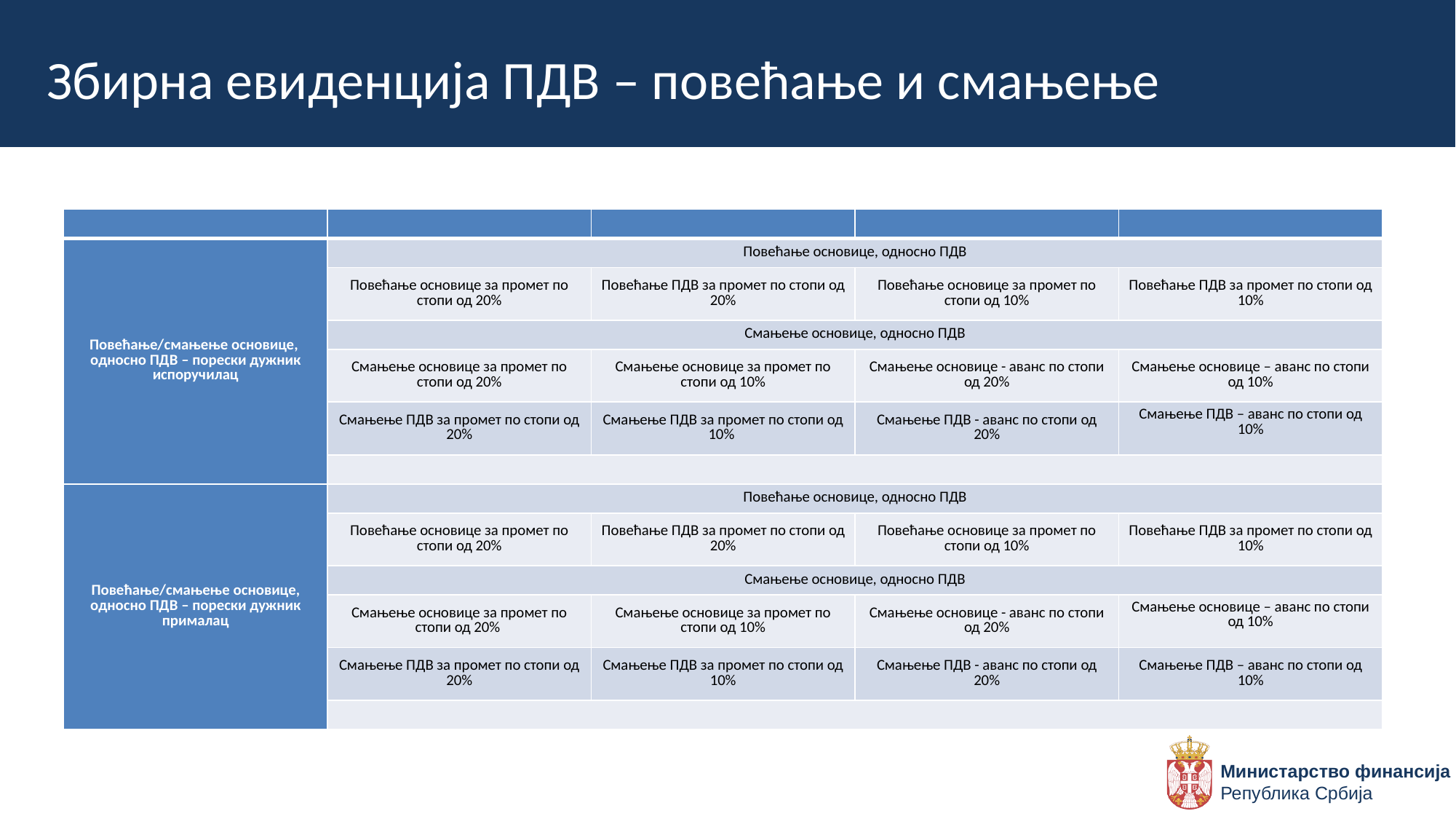

Збирна евиденција ПДВ – повећање и смањење
|  |  |  |  |  |
| --- | --- | --- | --- | --- |
| Повећање/смањење основице, односно ПДВ – порески дужник испоручилац | Повећање основице, односно ПДВ |  |  |  |
|  | Повећање основице за промет по стопи од 20% | Повећање ПДВ за промет по стопи од 20% | Повећање основице за промет по стопи од 10% | Повећање ПДВ за промет по стопи од 10% |
|  | Смањење основице, односно ПДВ |  |  |  |
|  | Смањење основице за промет по стопи од 20% | Смањење основице за промет по стопи од 10% | Смањење основице - аванс по стопи од 20% | Смањење основице – аванс по стопи од 10% |
|  | Смањење ПДВ за промет по стопи од 20% | Смањење ПДВ за промет по стопи од 10% | Смањење ПДВ - аванс по стопи од 20% | Смањење ПДВ – аванс по стопи од 10% |
|  |  |  |  |  |
| Повећање/смањење основице, односно ПДВ – порески дужник прималац | Повећање основице, односно ПДВ |  |  |  |
|  | Повећање основице за промет по стопи од 20% | Повећање ПДВ за промет по стопи од 20% | Повећање основице за промет по стопи од 10% | Повећање ПДВ за промет по стопи од 10% |
|  | Смањење основице, односно ПДВ |  |  |  |
|  | Смањење основице за промет по стопи од 20% | Смањење основице за промет по стопи од 10% | Смањење основице - аванс по стопи од 20% | Смањење основице – аванс по стопи од 10% |
|  | Смањење ПДВ за промет по стопи од 20% | Смањење ПДВ за промет по стопи од 10% | Смањење ПДВ - аванс по стопи од 20% | Смањење ПДВ – аванс по стопи од 10% |
|  |  |  |  |  |

Министарство финансија
Република Србија